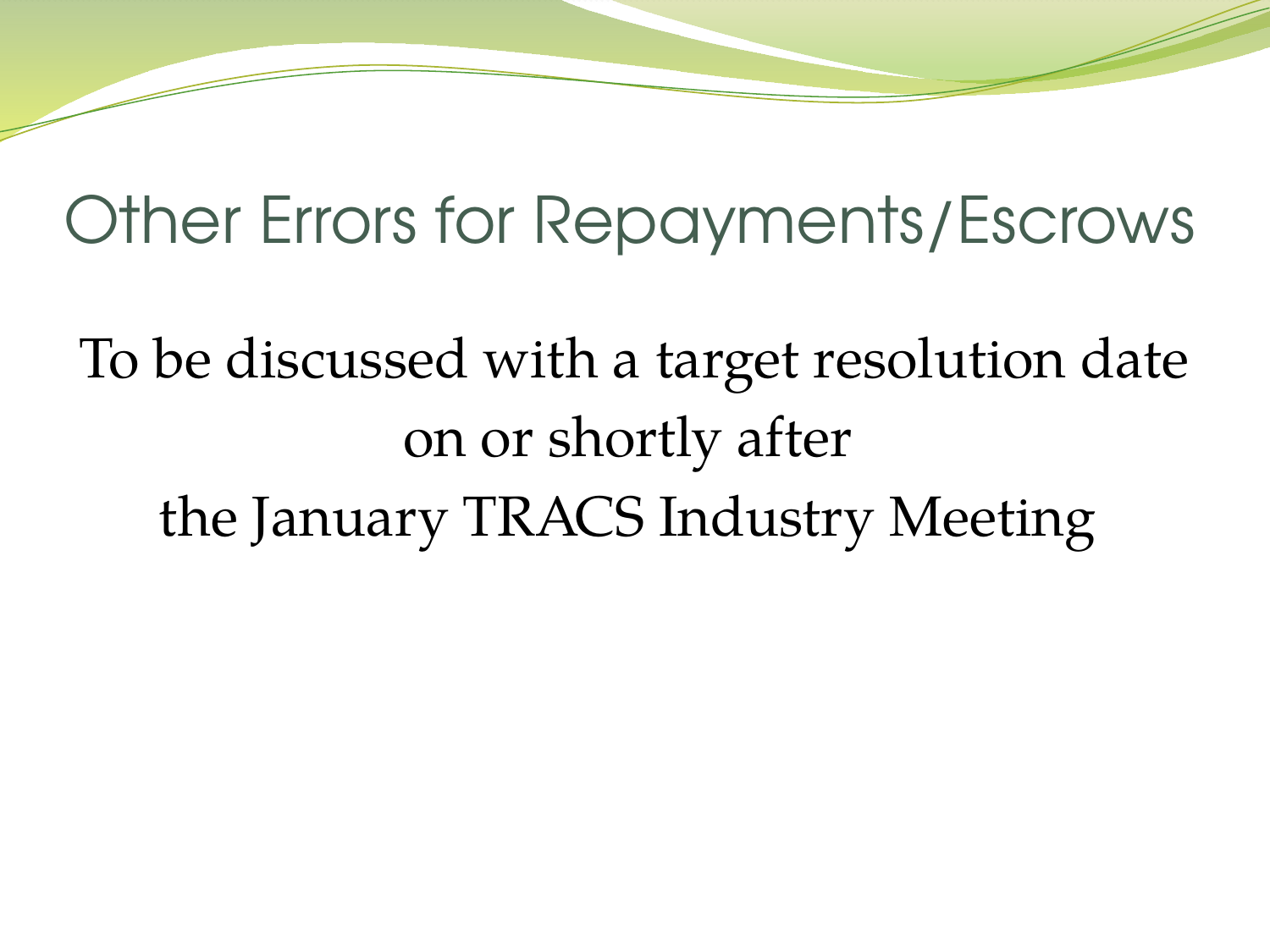

# Other Errors for Repayments/Escrows
To be discussed with a target resolution date
on or shortly after
the January TRACS Industry Meeting